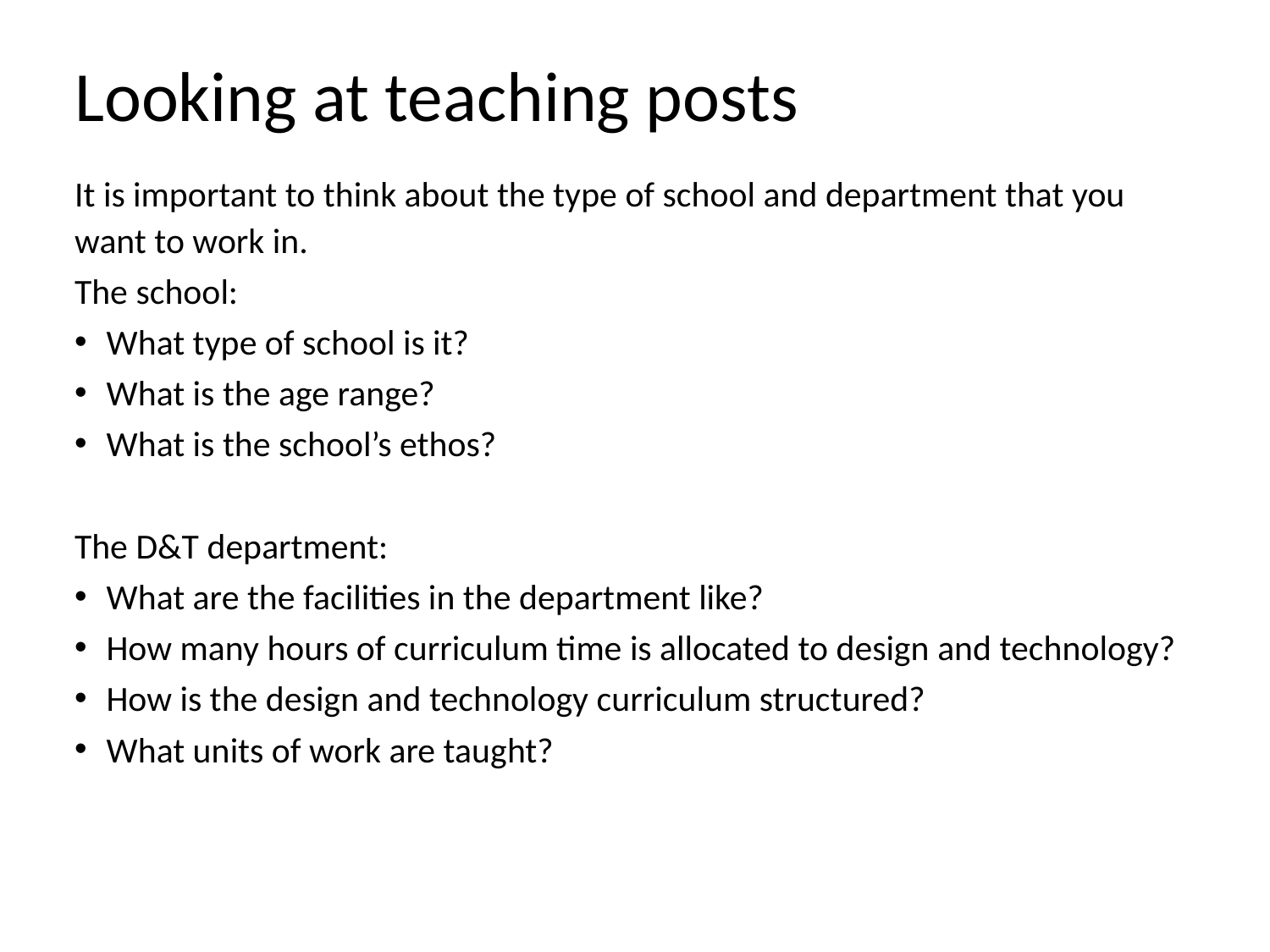

# Looking at teaching posts
It is important to think about the type of school and department that you want to work in.
The school:
What type of school is it?
What is the age range?
What is the school’s ethos?

The D&T department:
What are the facilities in the department like?
How many hours of curriculum time is allocated to design and technology?
How is the design and technology curriculum structured?
What units of work are taught?